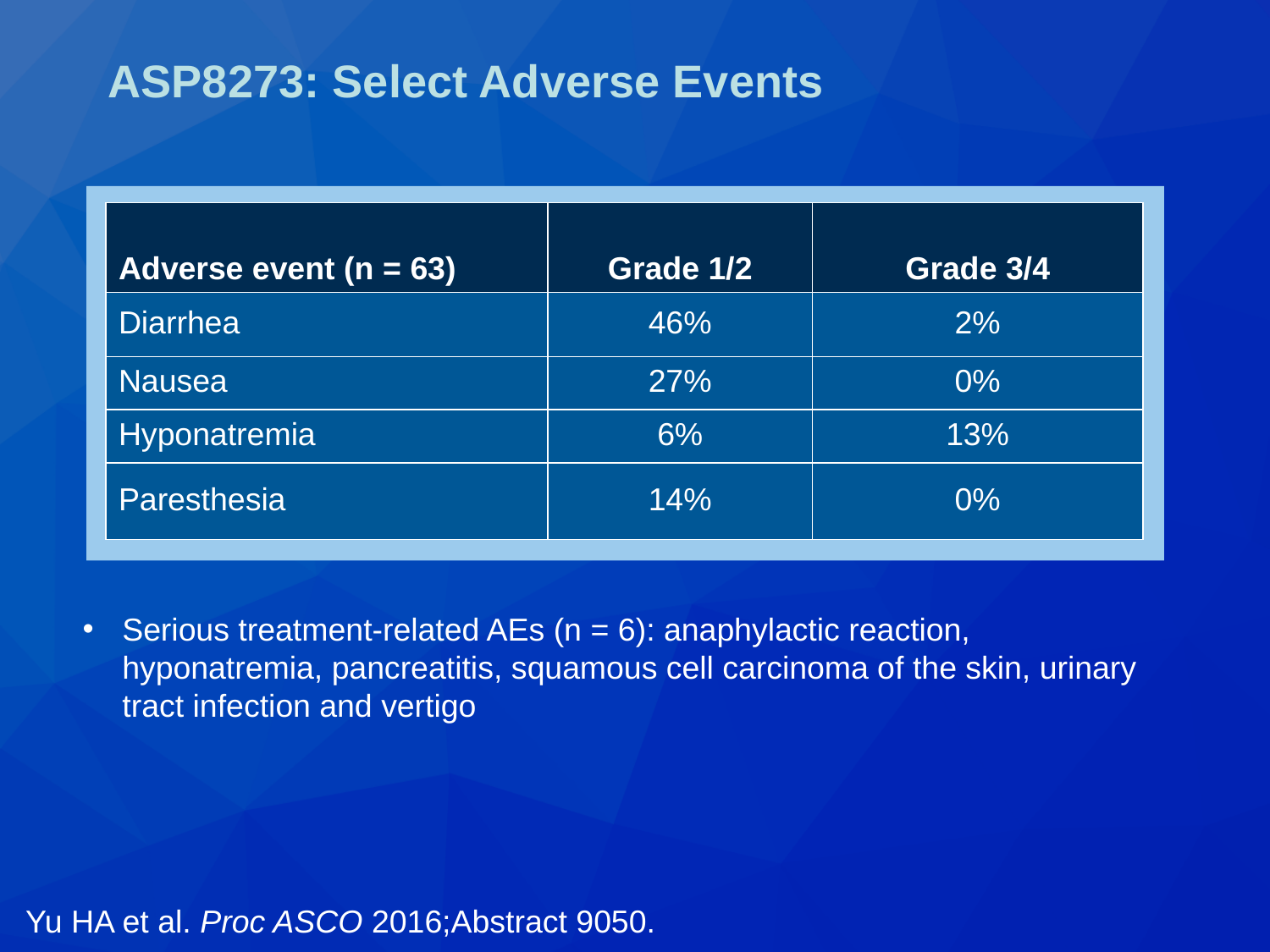

# ASP8273: Select Adverse Events

| Adverse event (n = 63) | Grade 1/2 | Grade 3/4 |
| --- | --- | --- |
| Diarrhea | 46% | 2% |
| Nausea | 27% | 0% |
| Hyponatremia | 6% | 13% |
| Paresthesia | 14% | 0% |
Serious treatment-related AEs (n = 6): anaphylactic reaction, hyponatremia, pancreatitis, squamous cell carcinoma of the skin, urinary tract infection and vertigo
Yu HA et al. Proc ASCO 2016;Abstract 9050.